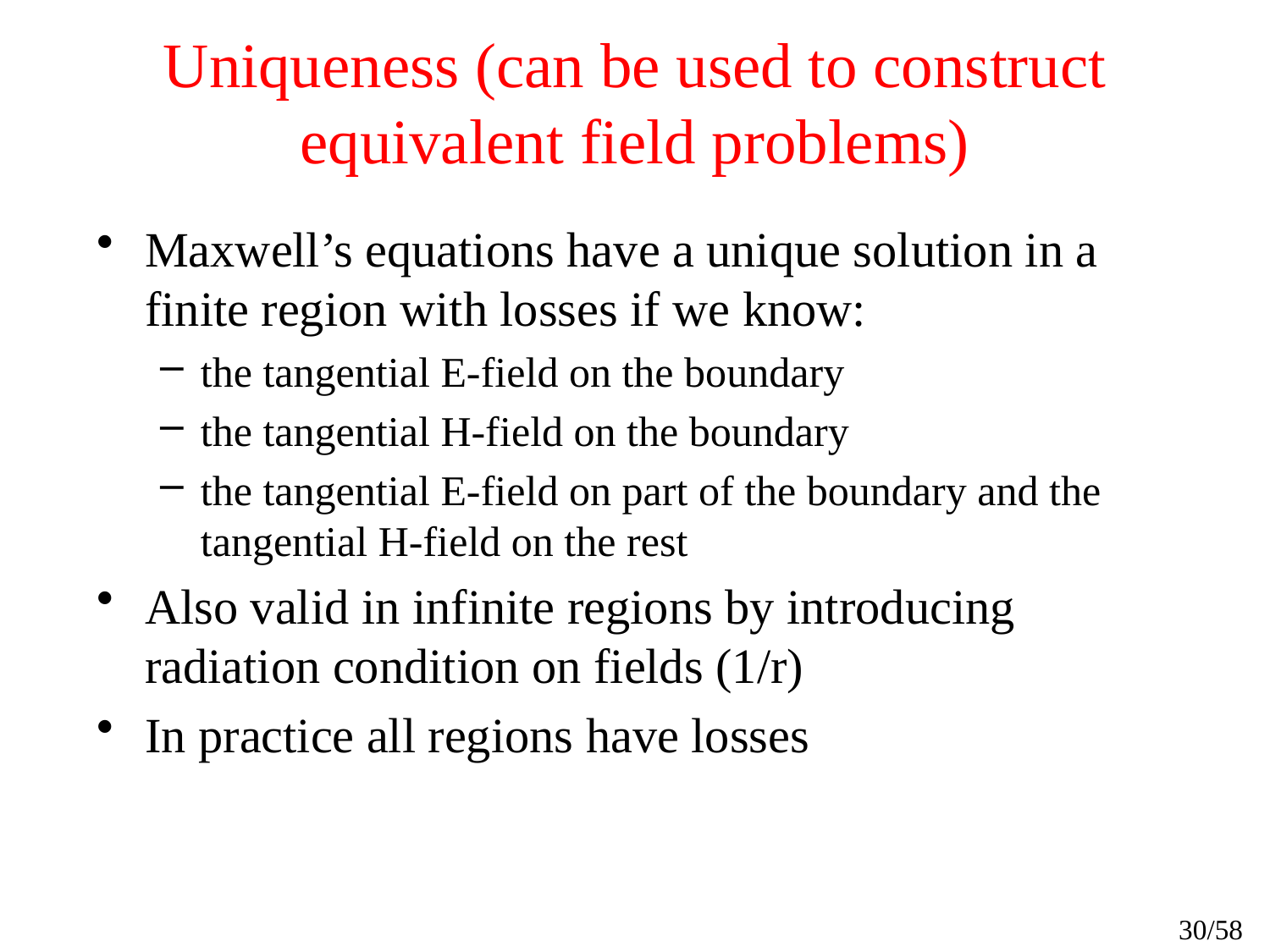

# Uniqueness (can be used to construct equivalent field problems)
Maxwell’s equations have a unique solution in a finite region with losses if we know:
the tangential E-field on the boundary
the tangential H-field on the boundary
the tangential E-field on part of the boundary and the tangential H-field on the rest
Also valid in infinite regions by introducing radiation condition on fields (1/r)
In practice all regions have losses